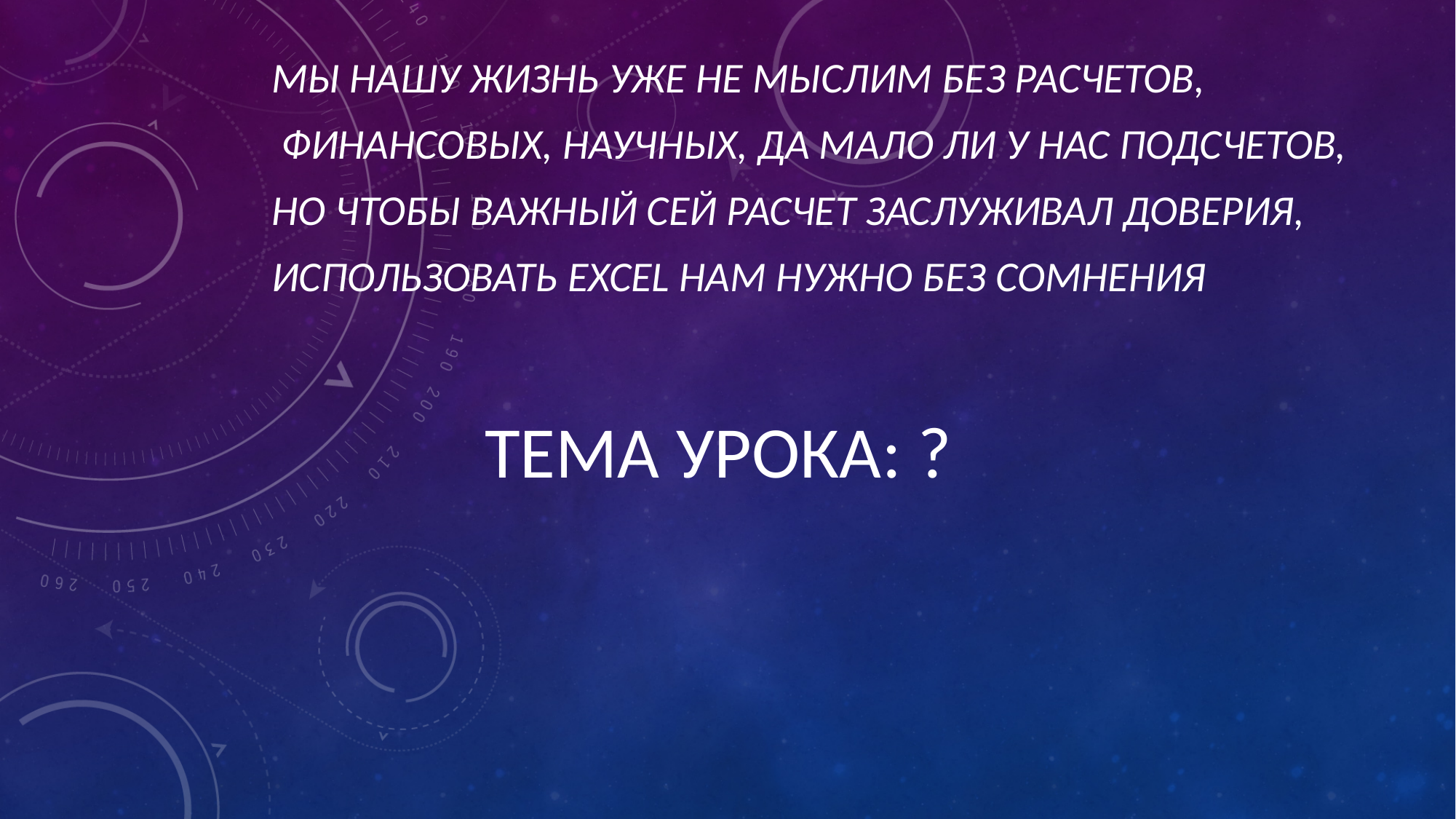

Мы нашу жизнь уже не мыслим без расчетов,
 Финансовых, научных, да мало ли у нас подсчетов,
Но чтобы важный сей расчет заслуживал доверия,
Использовать Excel нам нужно без сомнения

# Тема урока: ?